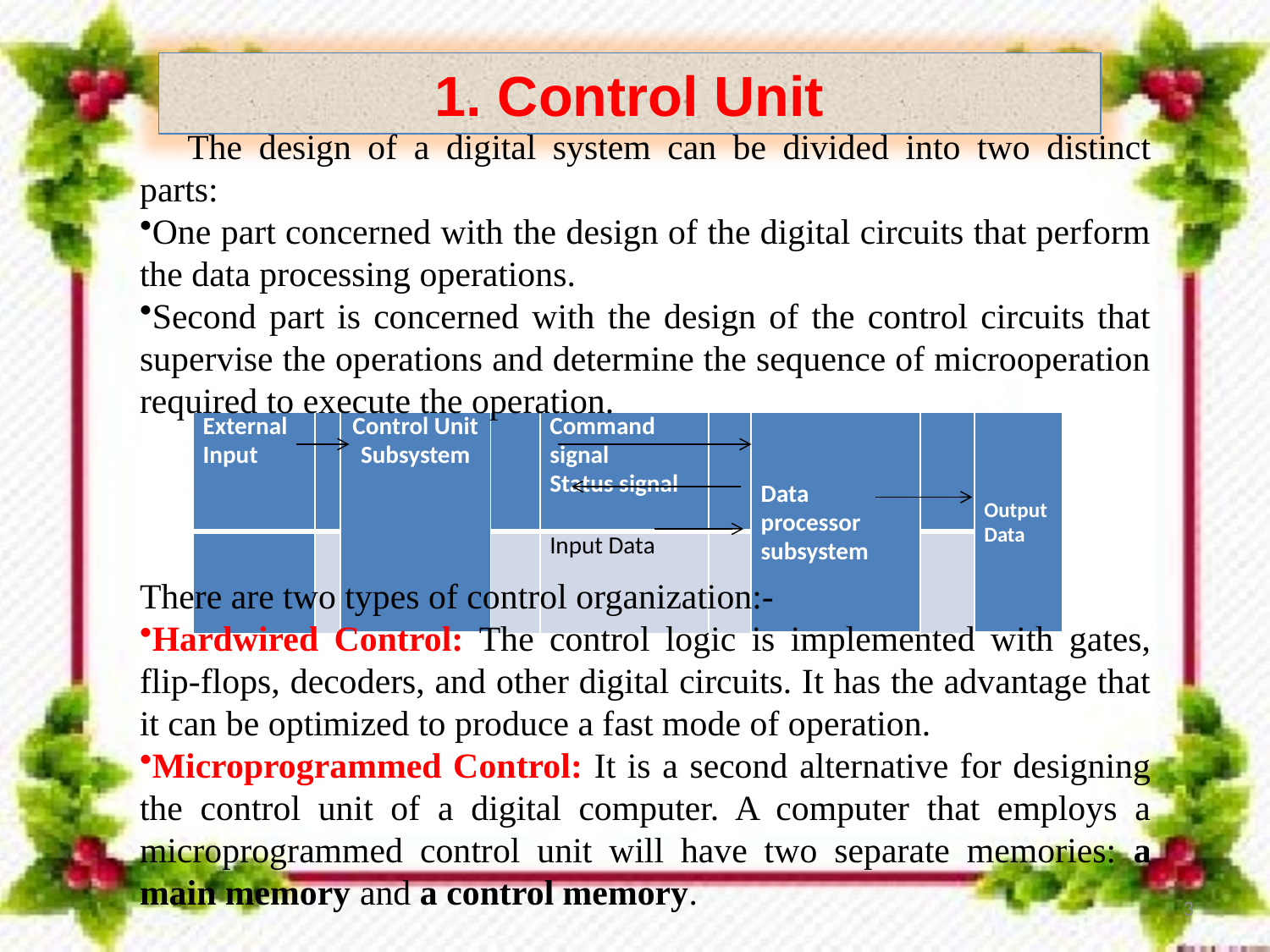

1. Control Unit

The design of a digital system can be divided into two distinct parts:
One part concerned with the design of the digital circuits that perform the data processing operations.
Second part is concerned with the design of the control circuits that supervise the operations and determine the sequence of microoperation required to execute the operation.
| External Input |  | Control Unit Subsystem |  | Command signal Status signal |  | Data processor subsystem |  | Output Data |
| --- | --- | --- | --- | --- | --- | --- | --- | --- |
|  |  |  |  | Input Data |  |  |  |  |
There are two types of control organization:-
Hardwired Control: The control logic is implemented with gates, flip-flops, decoders, and other digital circuits. It has the advantage that it can be optimized to produce a fast mode of operation.
Microprogrammed Control: It is a second alternative for designing the control unit of a digital computer. A computer that employs a microprogrammed control unit will have two separate memories: a main memory and a control memory.
3